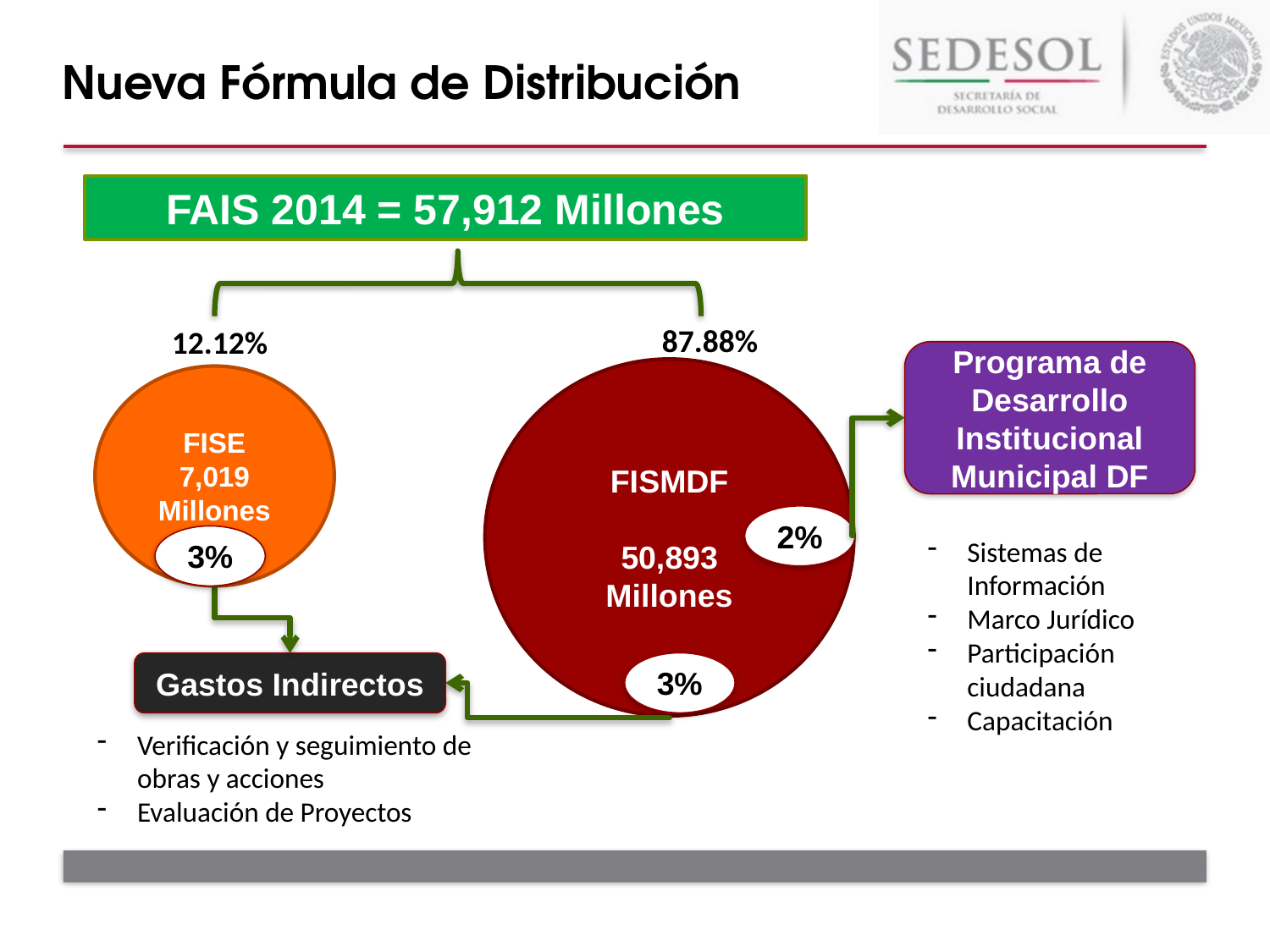

Nueva Fórmula de Distribución

FAIS 2014 = 57,912 Millones

87.88%
12.12%
Programa de Desarrollo Institucional Municipal DF
FISMDF

50,893
Millones
FISE
7,019
Millones

Sistemas de Información
Marco Jurídico
Participación ciudadana
Capacitación
2%
3%
3%
Gastos Indirectos
Verificación y seguimiento de obras y acciones
Evaluación de Proyectos